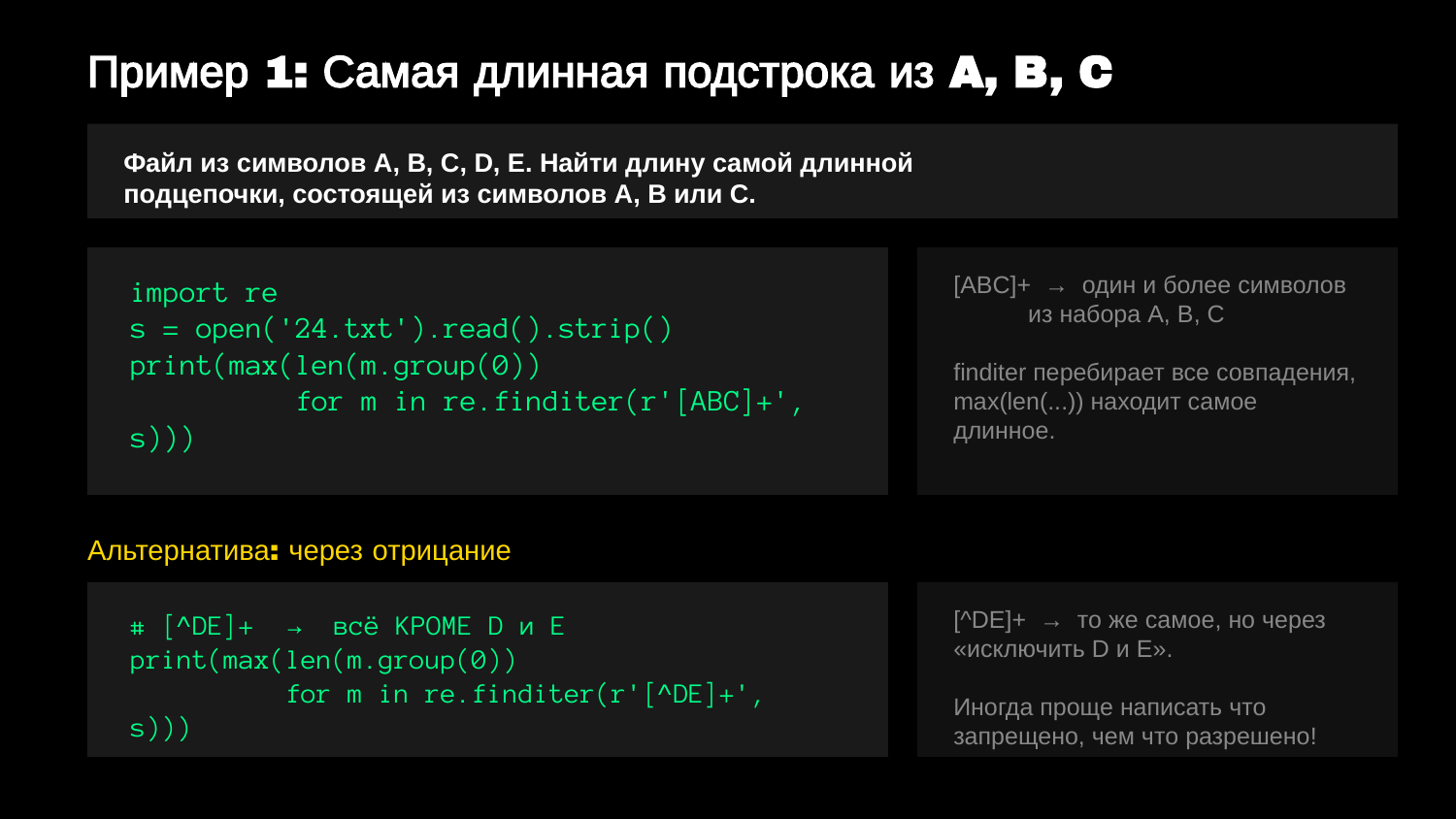

Пример 1: Самая длинная подстрока из A, B, C

Файл из символов A, B, C, D, E. Найти длину самой длинной
подцепочки, состоящей из символов A, B или C.

[ABC]+  →  один и более символов
           из набора A, B, C

finditer перебирает все совпадения,
max(len(...)) находит самое длинное.
import re
s = open('24.txt').read().strip()
print(max(len(m.group(0))
          for m in re.finditer(r'[ABC]+', s)))
Альтернатива: через отрицание

[^DE]+  →  то же самое, но через
«исключить D и E».

Иногда проще написать что
запрещено, чем что разрешено!
# [^DE]+  →  всё КРОМЕ D и E
print(max(len(m.group(0))
          for m in re.finditer(r'[^DE]+', s)))